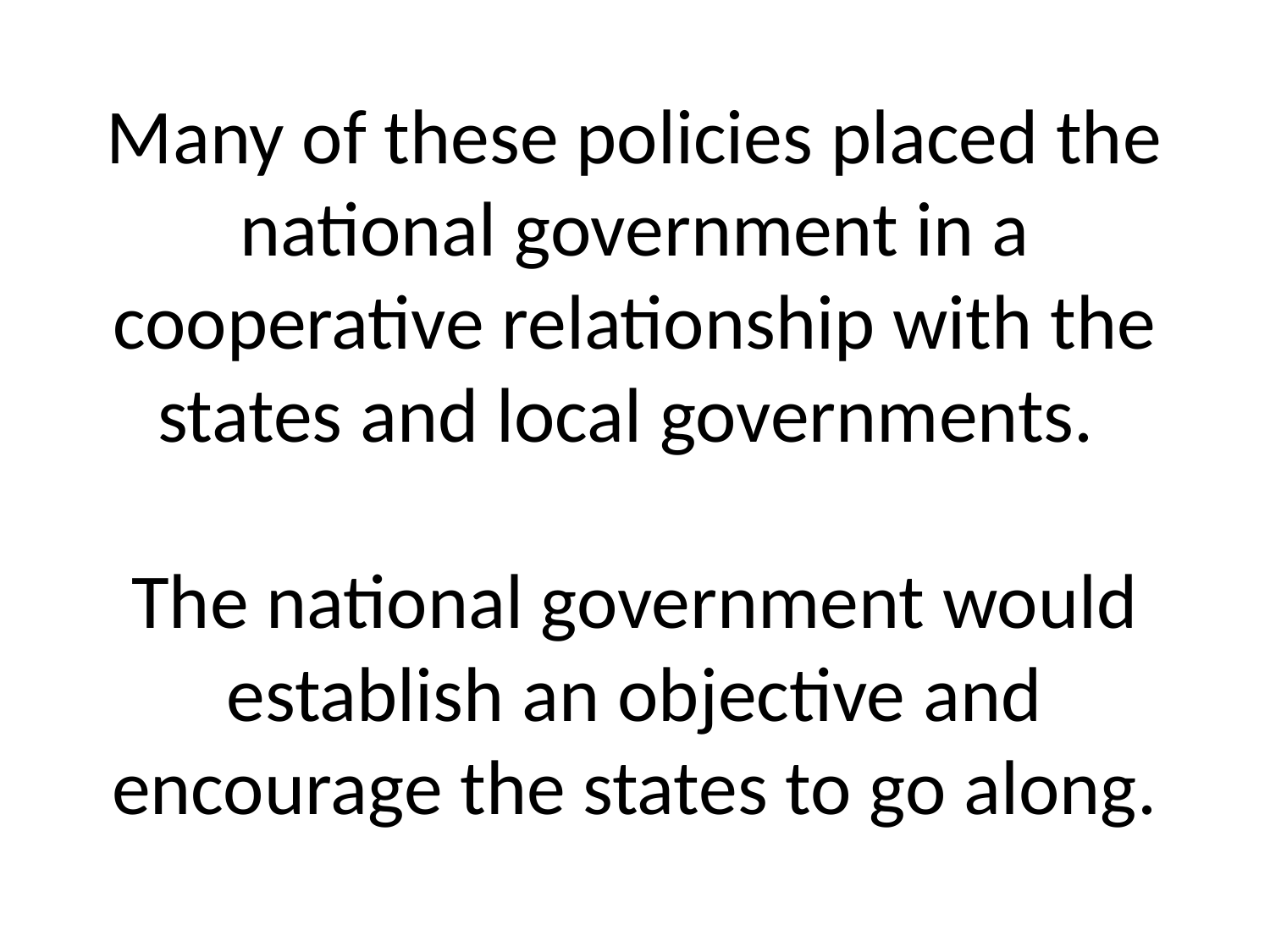

# Many of these policies placed the national government in a cooperative relationship with the states and local governments. The national government would establish an objective and encourage the states to go along.